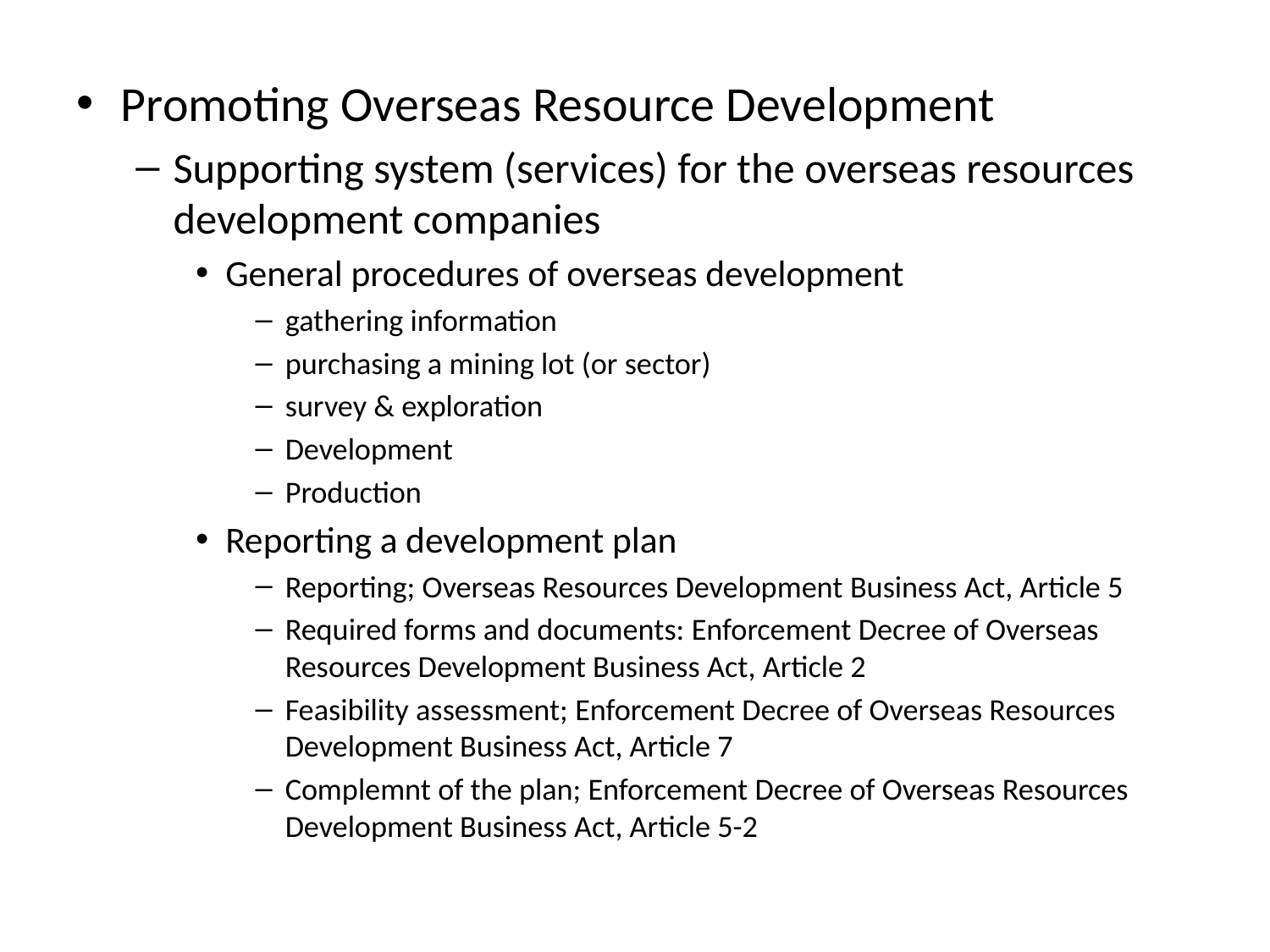

Promoting Overseas Resource Development
Supporting system (services) for the overseas resources development companies
General procedures of overseas development
gathering information
purchasing a mining lot (or sector)
survey & exploration
Development
Production
Reporting a development plan
Reporting; Overseas Resources Development Business Act, Article 5
Required forms and documents: Enforcement Decree of Overseas Resources Development Business Act, Article 2
Feasibility assessment; Enforcement Decree of Overseas Resources Development Business Act, Article 7
Complemnt of the plan; Enforcement Decree of Overseas Resources Development Business Act, Article 5-2